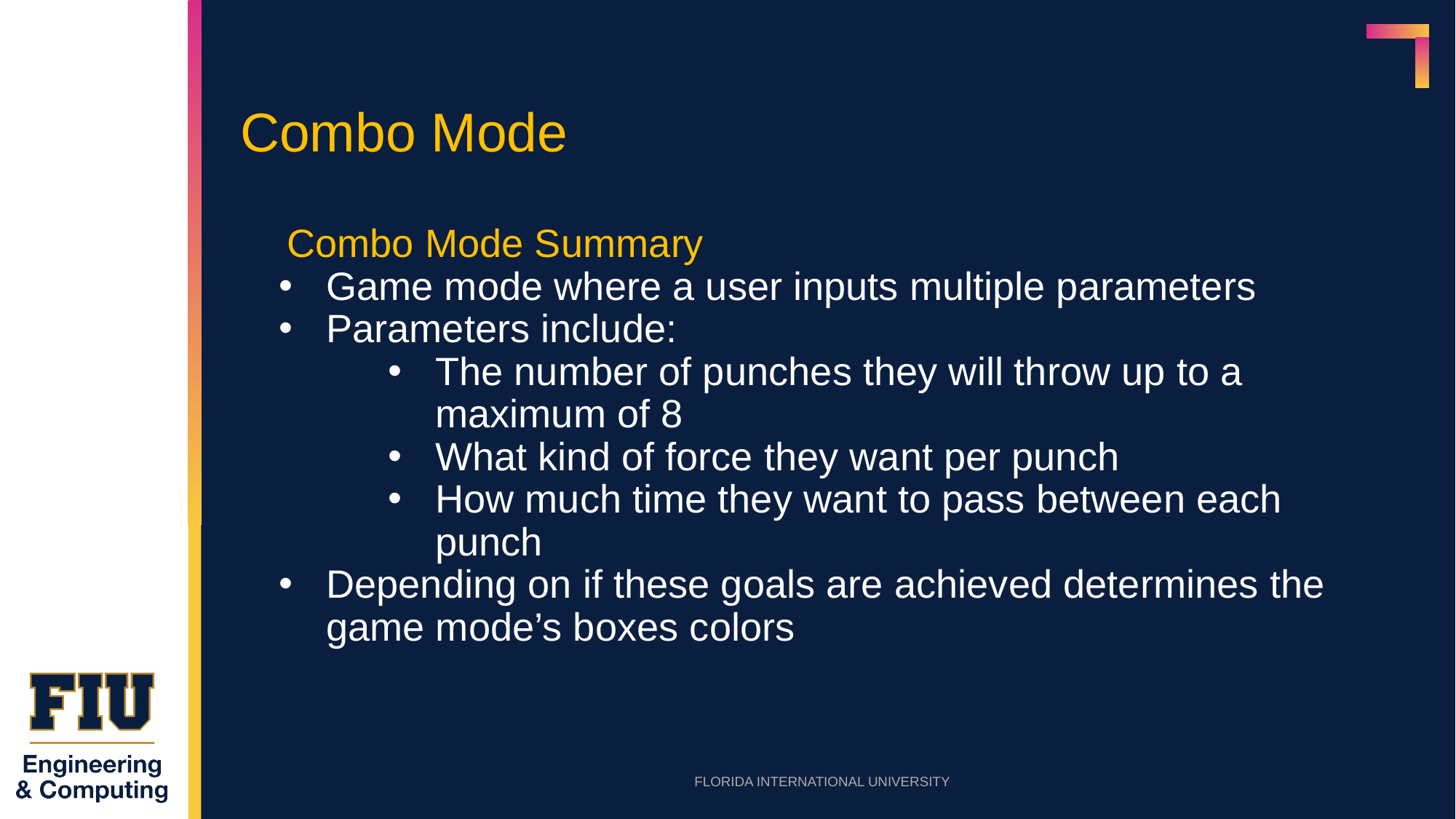

# Combo Mode
Combo Mode Summary
Game mode where a user inputs multiple parameters
Parameters include:
The number of punches they will throw up to a maximum of 8
What kind of force they want per punch
How much time they want to pass between each punch
Depending on if these goals are achieved determines the game mode’s boxes colors